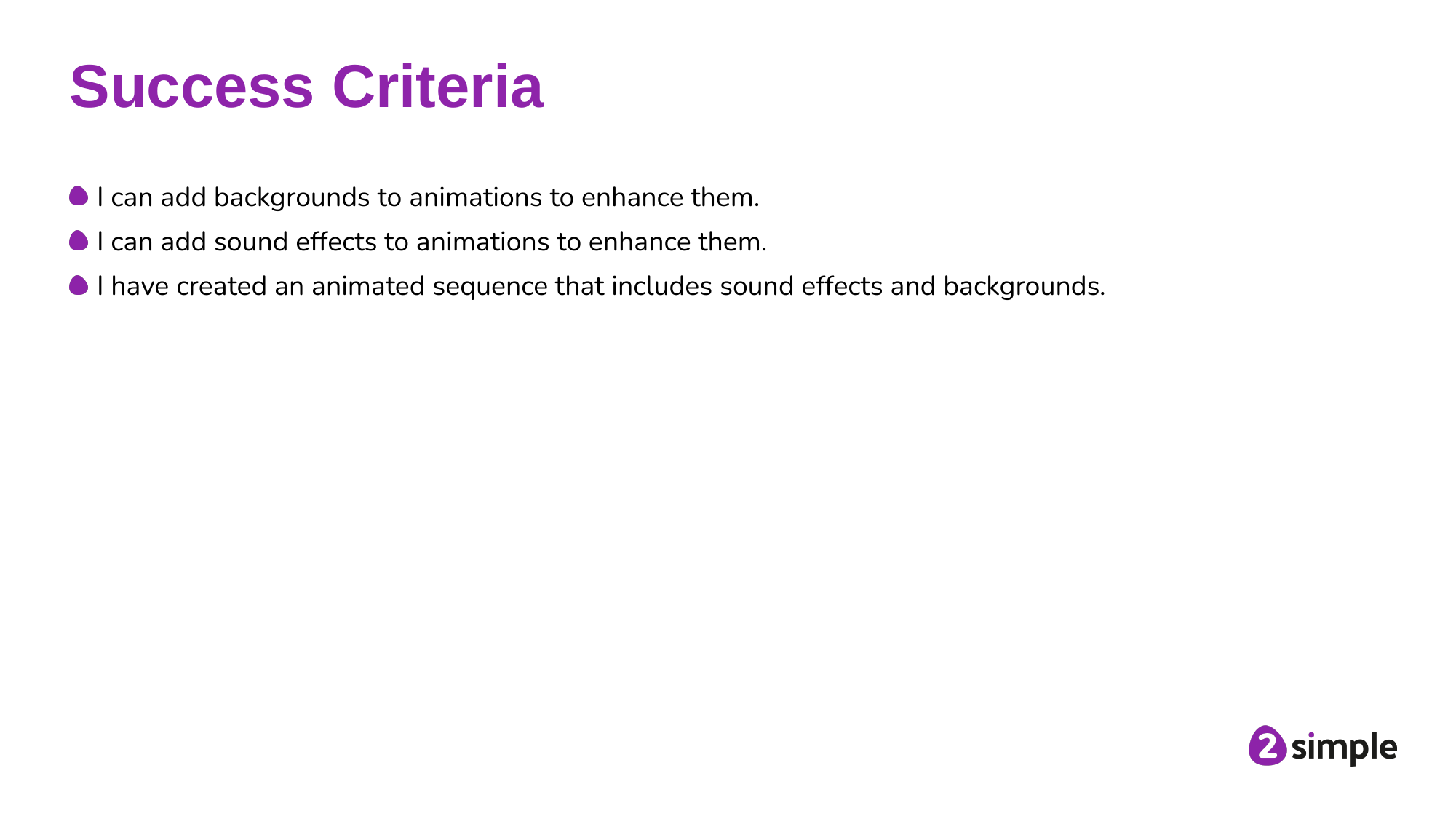

# Success Criteria
I can add backgrounds to animations to enhance them.
I can add sound effects to animations to enhance them.
I have created an animated sequence that includes sound effects and backgrounds.